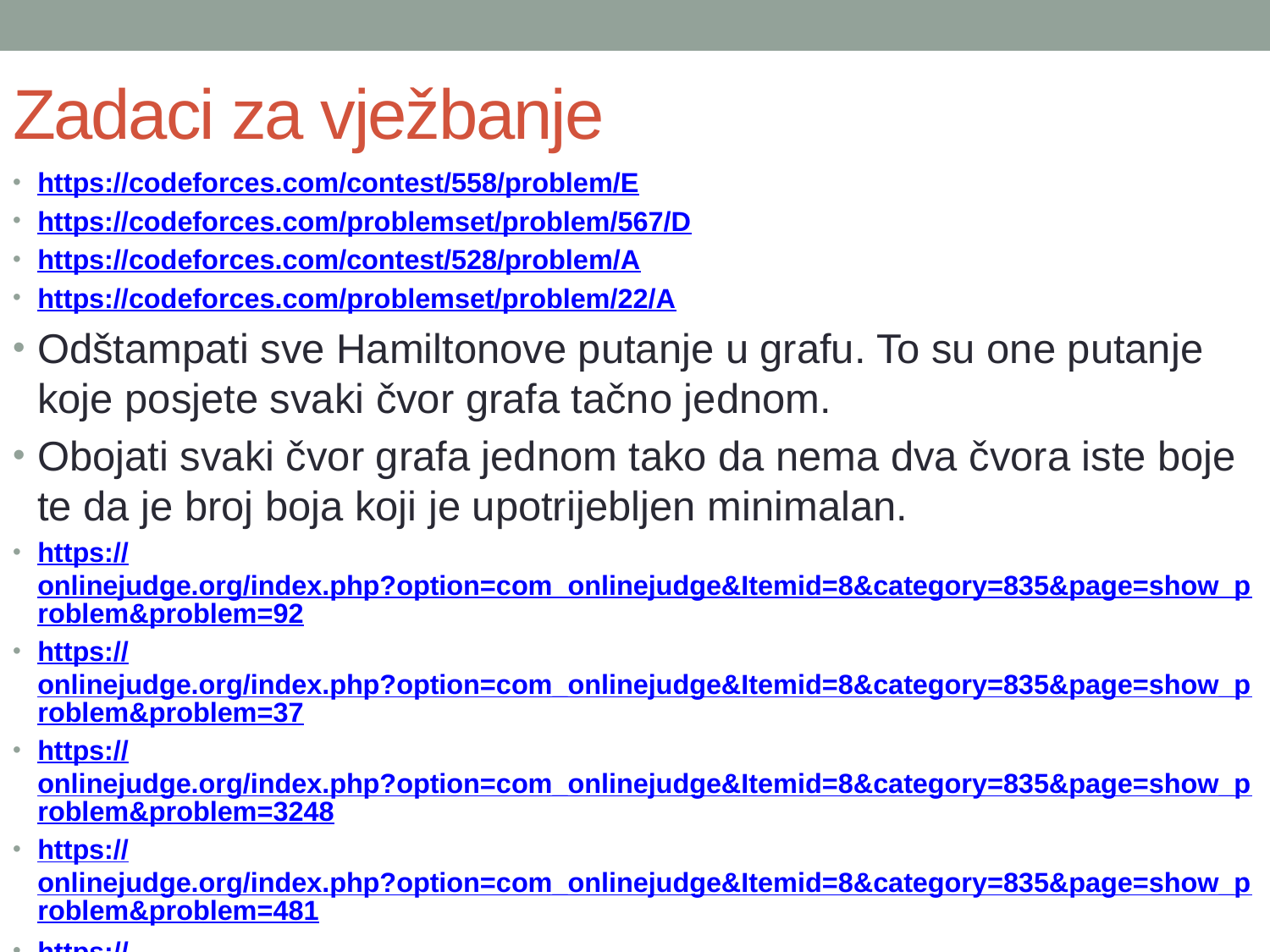

# Zadaci za vježbanje
https://codeforces.com/contest/558/problem/E
https://codeforces.com/problemset/problem/567/D
https://codeforces.com/contest/528/problem/A
https://codeforces.com/problemset/problem/22/A
Odštampati sve Hamiltonove putanje u grafu. To su one putanje koje posjete svaki čvor grafa tačno jednom.
Obojati svaki čvor grafa jednom tako da nema dva čvora iste boje te da je broj boja koji je upotrijebljen minimalan.
https://onlinejudge.org/index.php?option=com_onlinejudge&Itemid=8&category=835&page=show_problem&problem=92
https://onlinejudge.org/index.php?option=com_onlinejudge&Itemid=8&category=835&page=show_problem&problem=37
https://onlinejudge.org/index.php?option=com_onlinejudge&Itemid=8&category=835&page=show_problem&problem=3248
https://onlinejudge.org/index.php?option=com_onlinejudge&Itemid=8&category=835&page=show_problem&problem=481
https://onlinejudge.org/index.php?option=com_onlinejudge&Itemid=8&category=835&page=show_problem&problem=143